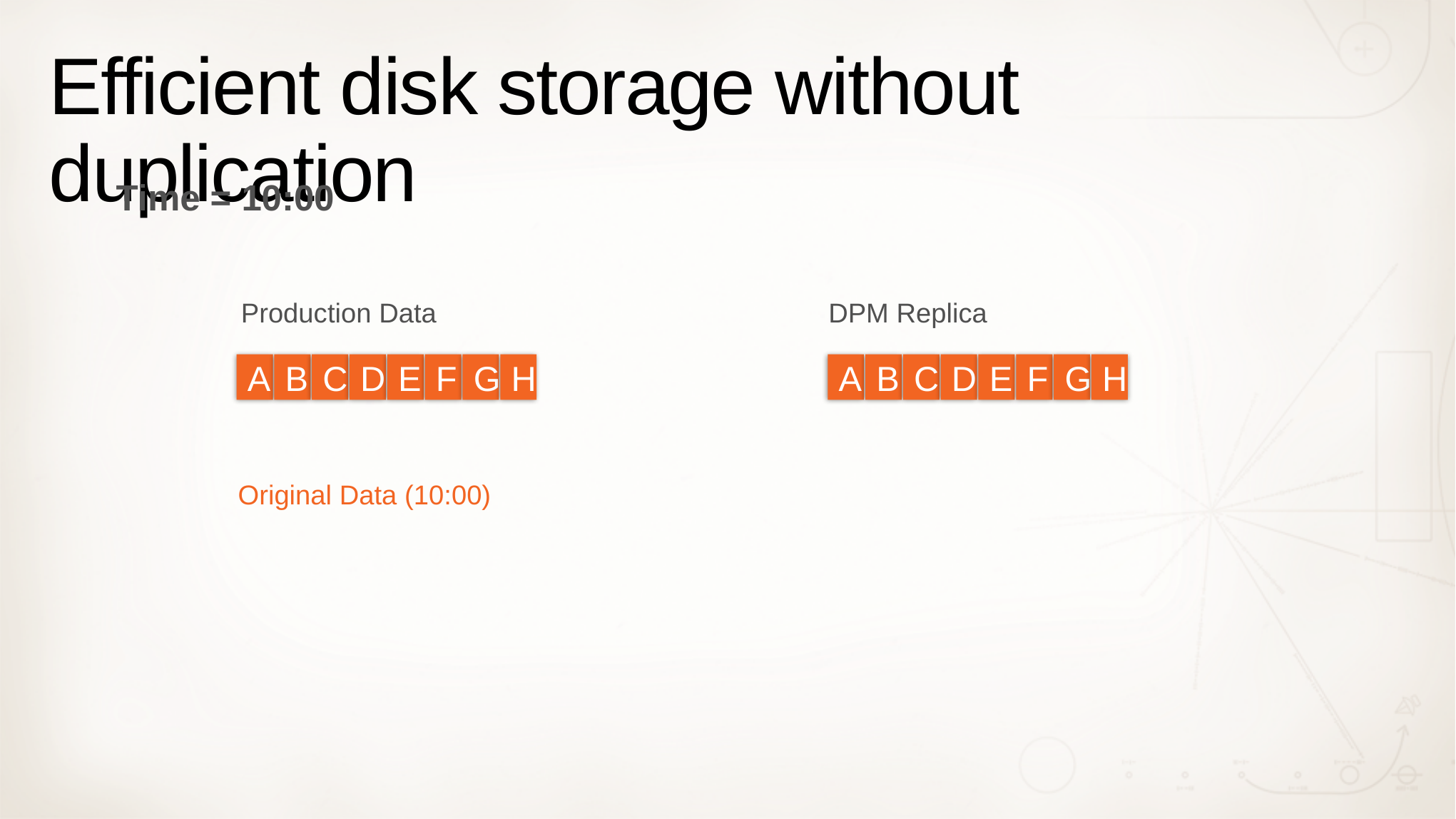

# Efficient disk storage without duplication
Time = 10:00
Production Data
DPM Replica
A
B
C
D
E
F
G
H
A
B
C
D
E
F
G
H
Original Data (10:00)